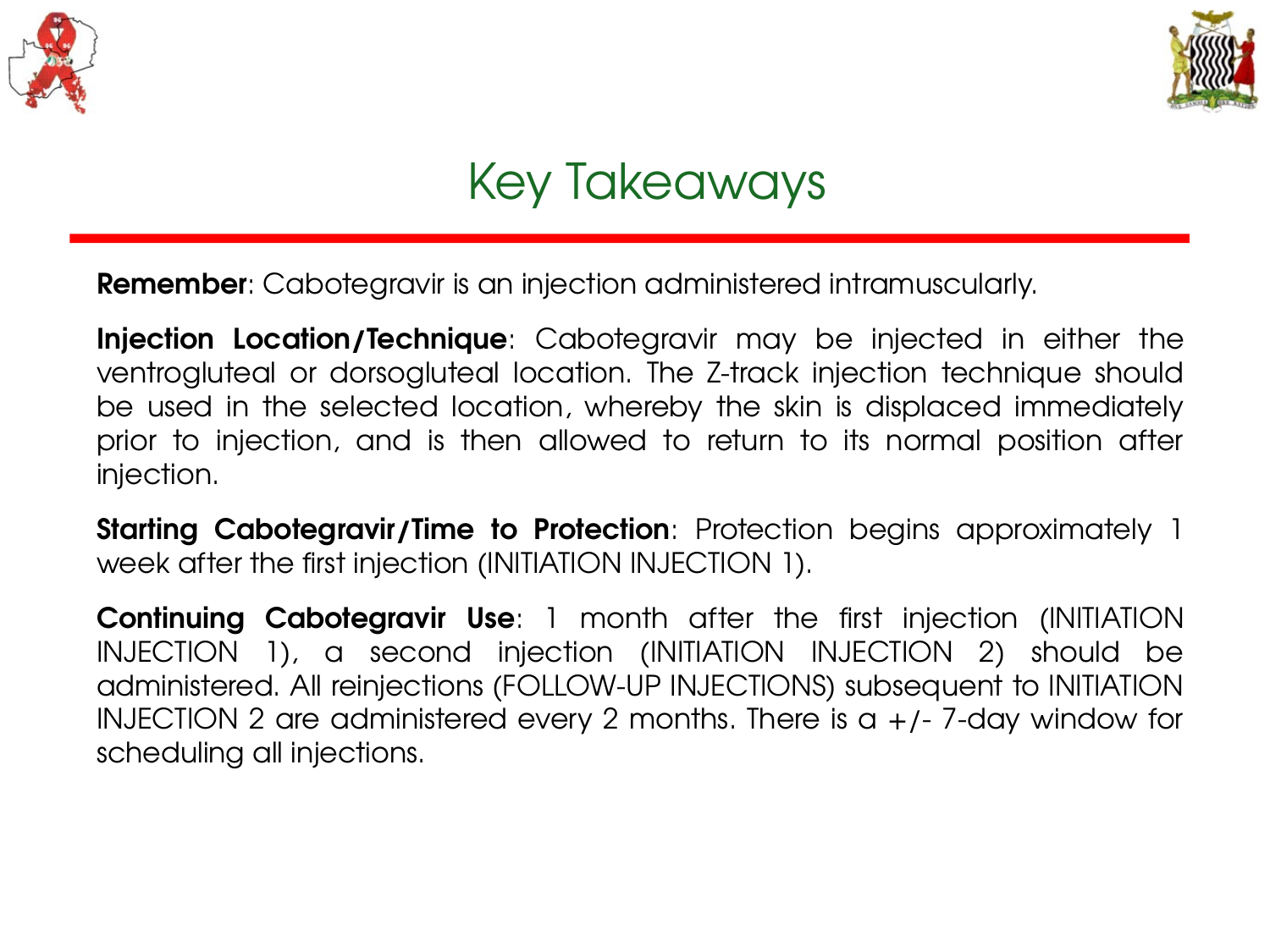

# Key Takeaways
Remember: Cabotegravir is an injection administered intramuscularly.
Injection Location/Technique: Cabotegravir may be injected in either the ventrogluteal or dorsogluteal location. The Z-track injection technique should be used in the selected location, whereby the skin is displaced immediately prior to injection, and is then allowed to return to its normal position after injection.
Starting Cabotegravir/Time to Protection: Protection begins approximately 1 week after the first injection (INITIATION INJECTION 1).
Continuing Cabotegravir Use: 1 month after the first injection (INITIATION INJECTION 1), a second injection (INITIATION INJECTION 2) should be administered. All reinjections (FOLLOW-UP INJECTIONS) subsequent to INITIATION INJECTION 2 are administered every 2 months. There is a +/- 7-day window for scheduling all injections.